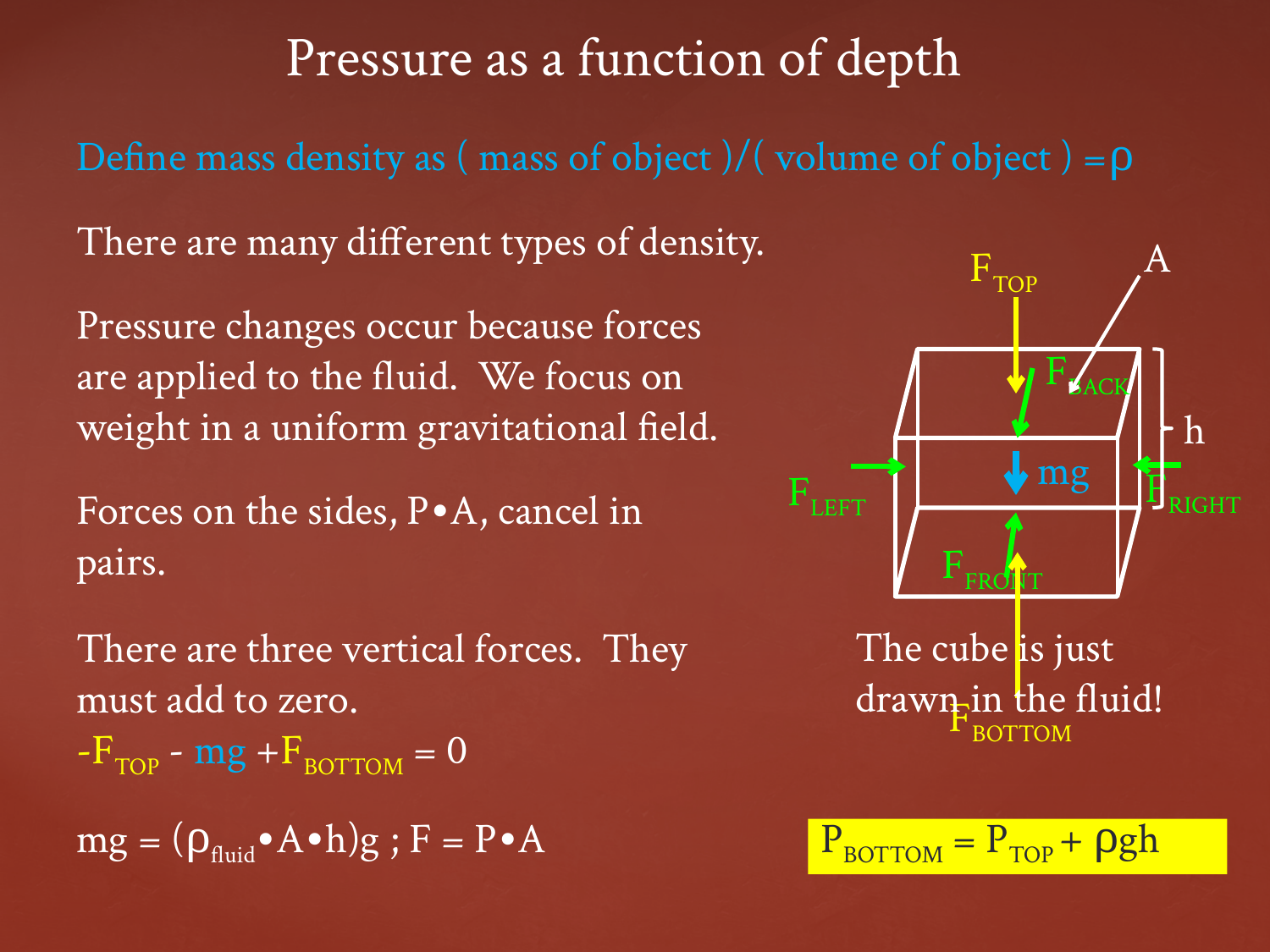

Pressure as a function of depth
Define mass density as ( mass of object )/( volume of object ) =ρ
A

h
There are many different types of density.
FTOP
mg
FBOTTOM
Pressure changes occur because forces are applied to the fluid.  We focus on weight in a uniform gravitational field.

FBACK
FRIGHT
FLEFT
Forces on the sides, P∙A, cancel in pairs.
FFRONT
There are three vertical forces.  They must add to zero.
-FTOP - mg +FBOTTOM = 0
The cube is just drawn in the fluid!
mg = (ρfluid∙A∙h)g ; F = P∙A
PBOTTOM = PTOP + ρgh